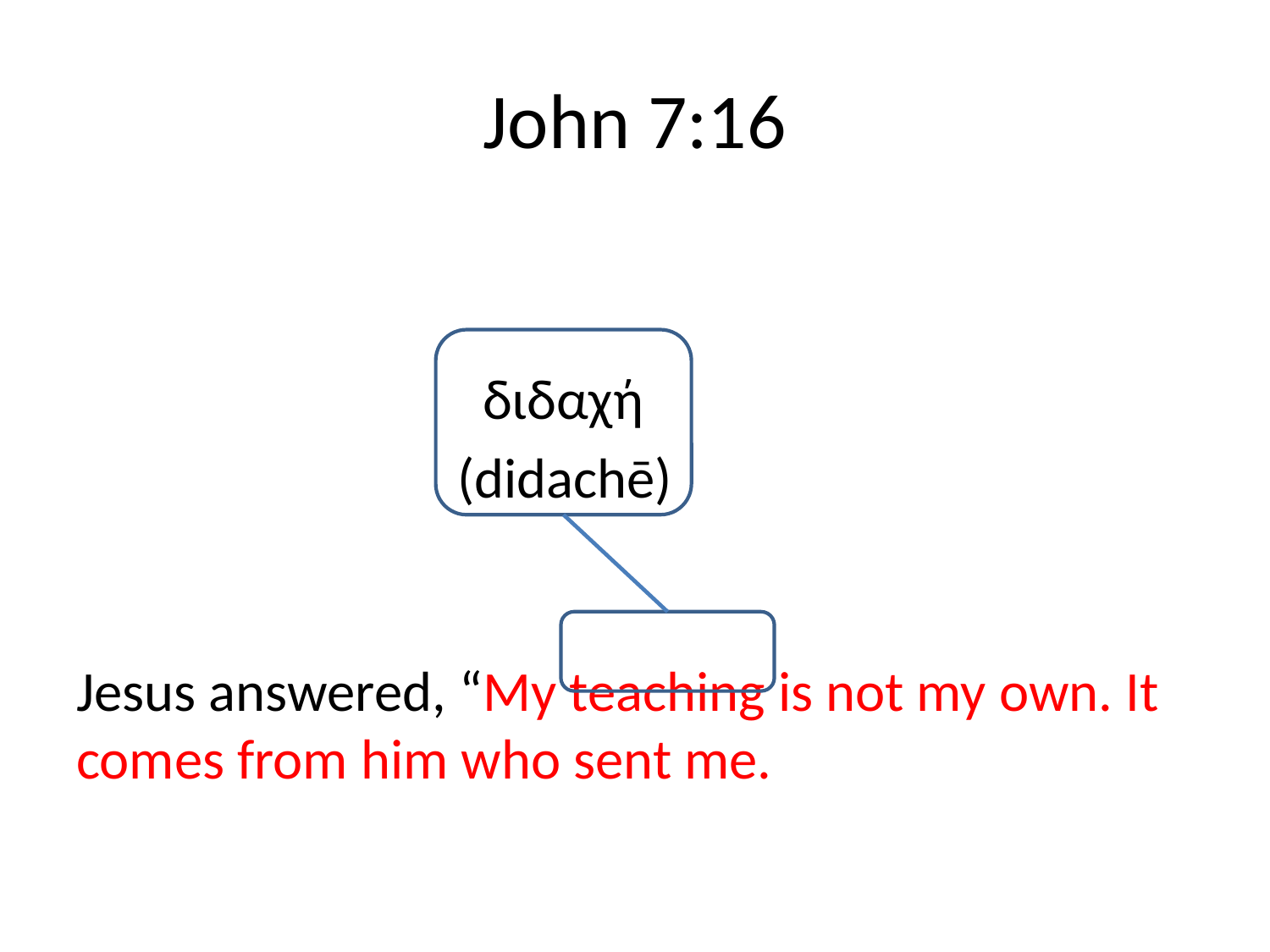

# John 7:16

			  διδαχή
			(didachē)

Jesus answered, “My teaching is not my own. It comes from him who sent me.